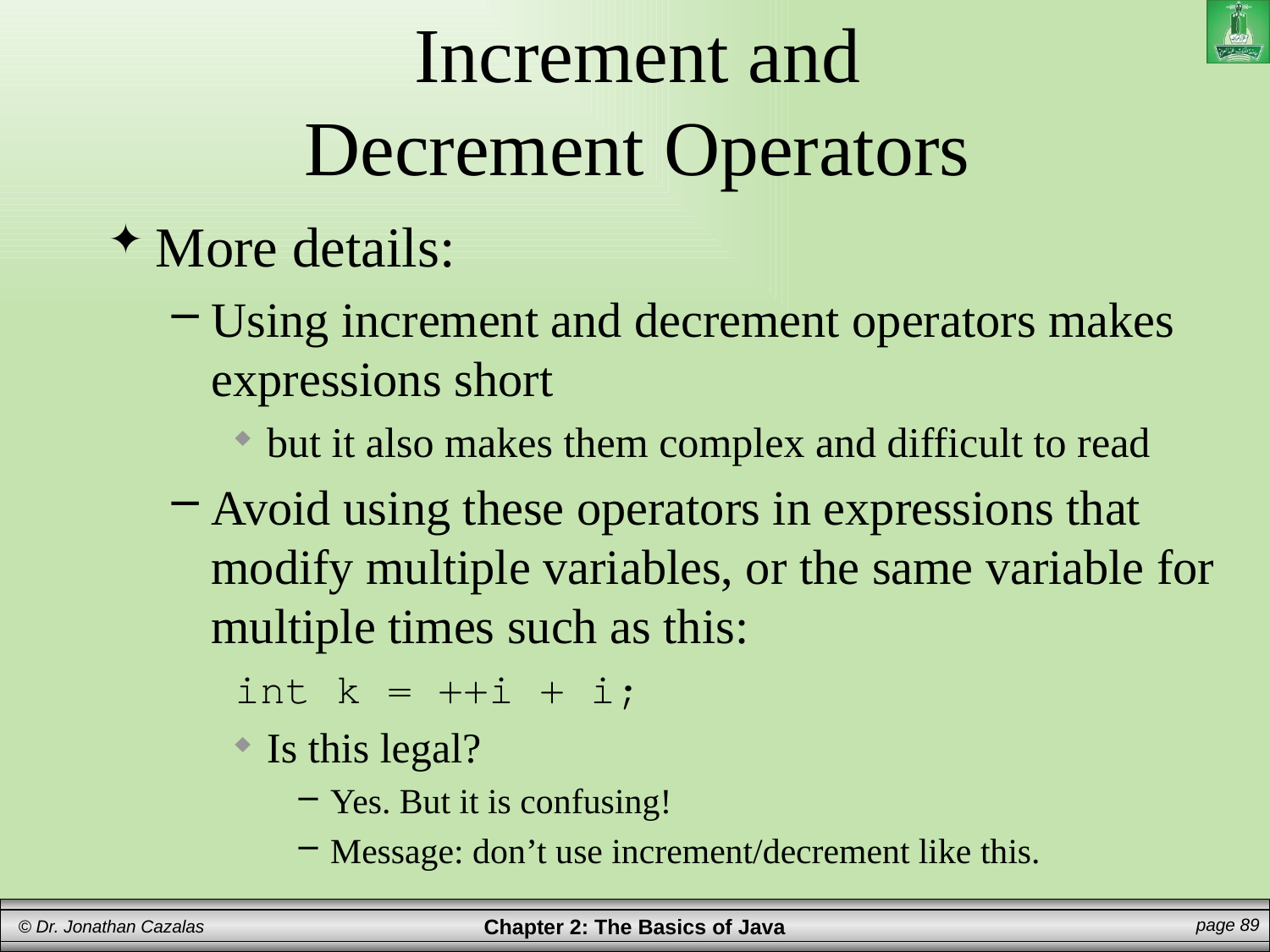

# Increment and Decrement Operators
More details:
Using increment and decrement operators makes expressions short
but it also makes them complex and difficult to read
Avoid using these operators in expressions that modify multiple variables, or the same variable for multiple times such as this:
int k = ++i + i;
Is this legal?
Yes. But it is confusing!
Message: don’t use increment/decrement like this.